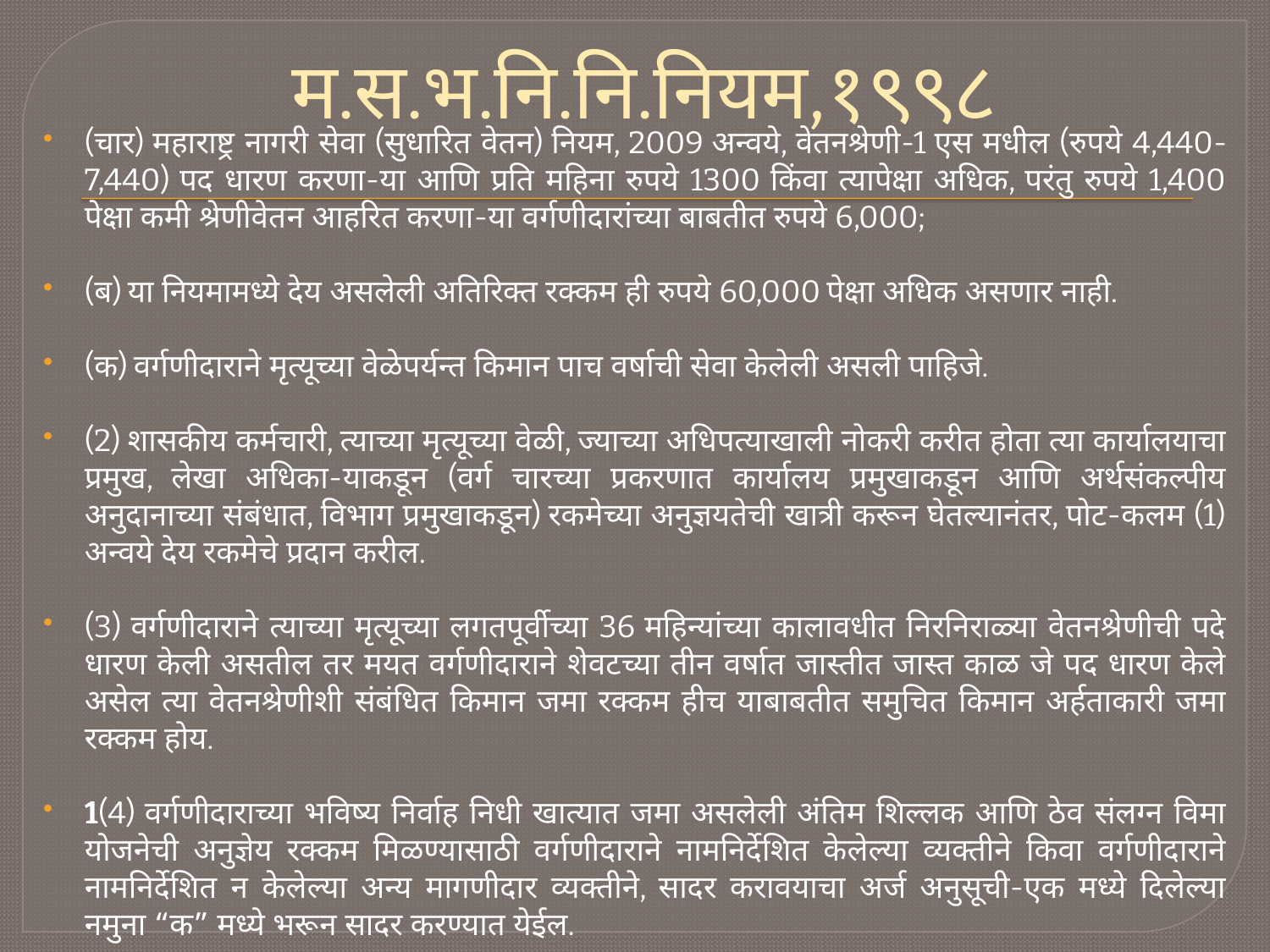

# म.स.भ.नि.नि.नियम,१९९८
(चार) महाराष्ट्र नागरी सेवा (सुधारित वेतन) नियम, 2009 अन्वये, वेतनश्रेणी-1 एस मधील (रुपये 4,440-7,440) पद धारण करणा-या आणि प्रति महिना रुपये 1300 किंवा त्यापेक्षा अधिक, परंतु रुपये 1,400 पेक्षा कमी श्रेणीवेतन आहरित करणा-या वर्गणीदारांच्या बाबतीत रुपये 6,000;

(ब) या नियमामध्ये देय असलेली अतिरिक्त रक्कम ही रुपये 60,000 पेक्षा अधिक असणार नाही.

(क) वर्गणीदाराने मृत्यूच्या वेळेपर्यन्त किमान पाच वर्षाची सेवा केलेली असली पाहिजे.

(2) शासकीय कर्मचारी, त्याच्या मृत्यूच्या वेळी, ज्याच्या अधिपत्याखाली नोकरी करीत होता त्या कार्यालयाचा प्रमुख, लेखा अधिका-याकडून (वर्ग चारच्या प्रकरणात कार्यालय प्रमुखाकडून आणि अर्थसंकल्पीय अनुदानाच्या संबंधात, विभाग प्रमुखाकडून) रकमेच्या अनुज्ञयतेची खात्री करून घेतल्यानंतर, पोट-कलम (1) अन्वये देय रकमेचे प्रदान करील.

(3) वर्गणीदाराने त्याच्या मृत्यूच्या लगतपूर्वीच्या 36 महिन्यांच्या कालावधीत निरनिराळ्या वेतनश्रेणीची पदे धारण केली असतील तर मयत वर्गणीदाराने शेवटच्या तीन वर्षात जास्तीत जास्त काळ जे पद धारण केले असेल त्या वेतनश्रेणीशी संबंधित किमान जमा रक्कम हीच याबाबतीत समुचित किमान अर्हताकारी जमा रक्कम होय.

1(4) वर्गणीदाराच्या भविष्य निर्वाह निधी खात्यात जमा असलेली अंतिम शिल्लक आणि ठेव संलग्न विमा योजनेची अनुज्ञेय रक्कम मिळण्यासाठी वर्गणीदाराने नामनिर्देशित केलेल्या व्यक्तीने किवा वर्गणीदाराने नामनिर्देशित न केलेल्या अन्य मागणीदार व्यक्तीने, सादर करावयाचा अर्ज अनुसूची-एक मध्ये दिलेल्या नमुना “क” मध्ये भरून सादर करण्यात येईल.